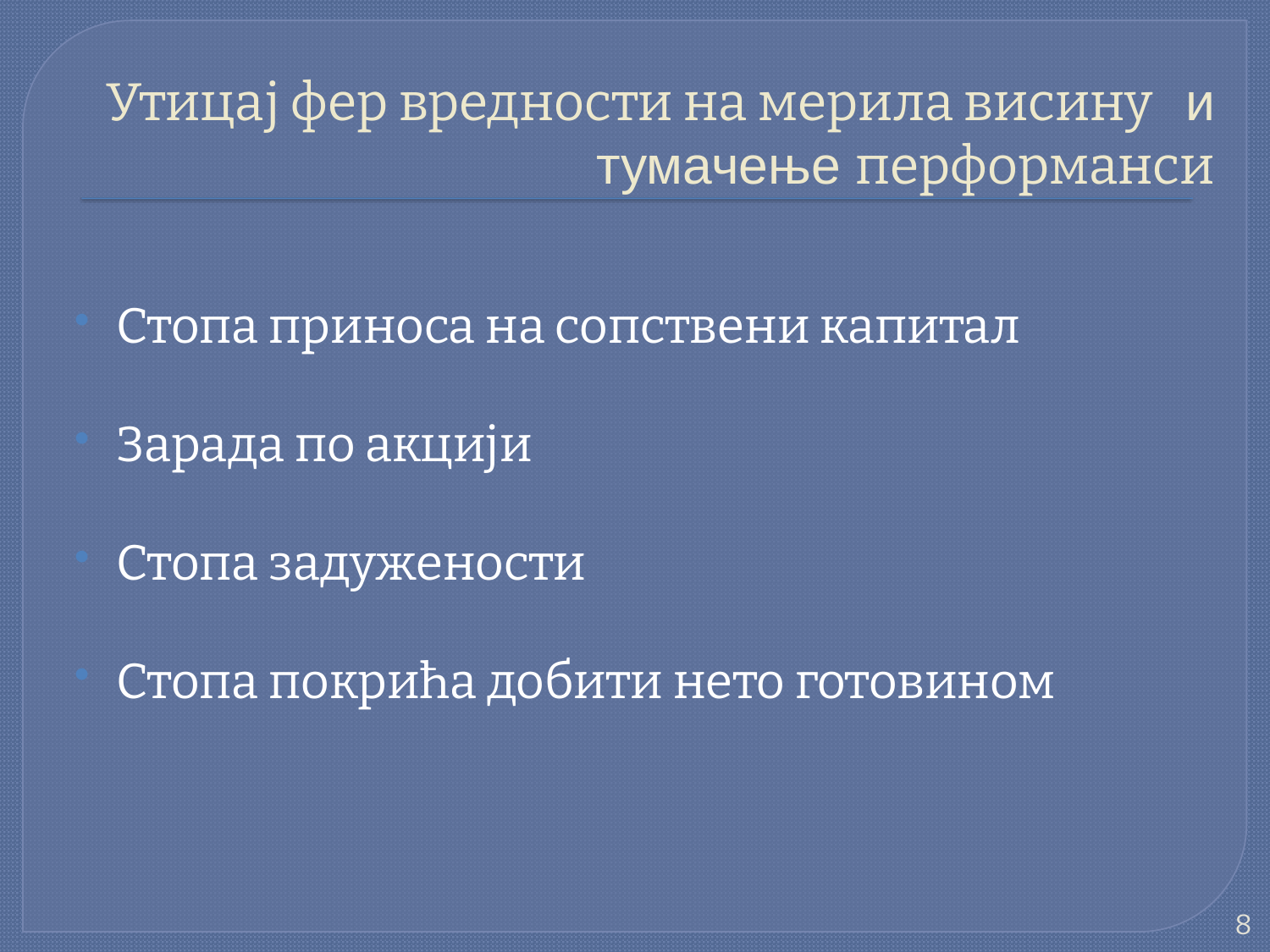

# Утицај фер вредности на мерила висину   и тумачење перформанси

Стопа приноса на сопствени капитал

Зарада по акцији

Стопа задужености

Стопа покрића добити нето готовином
8